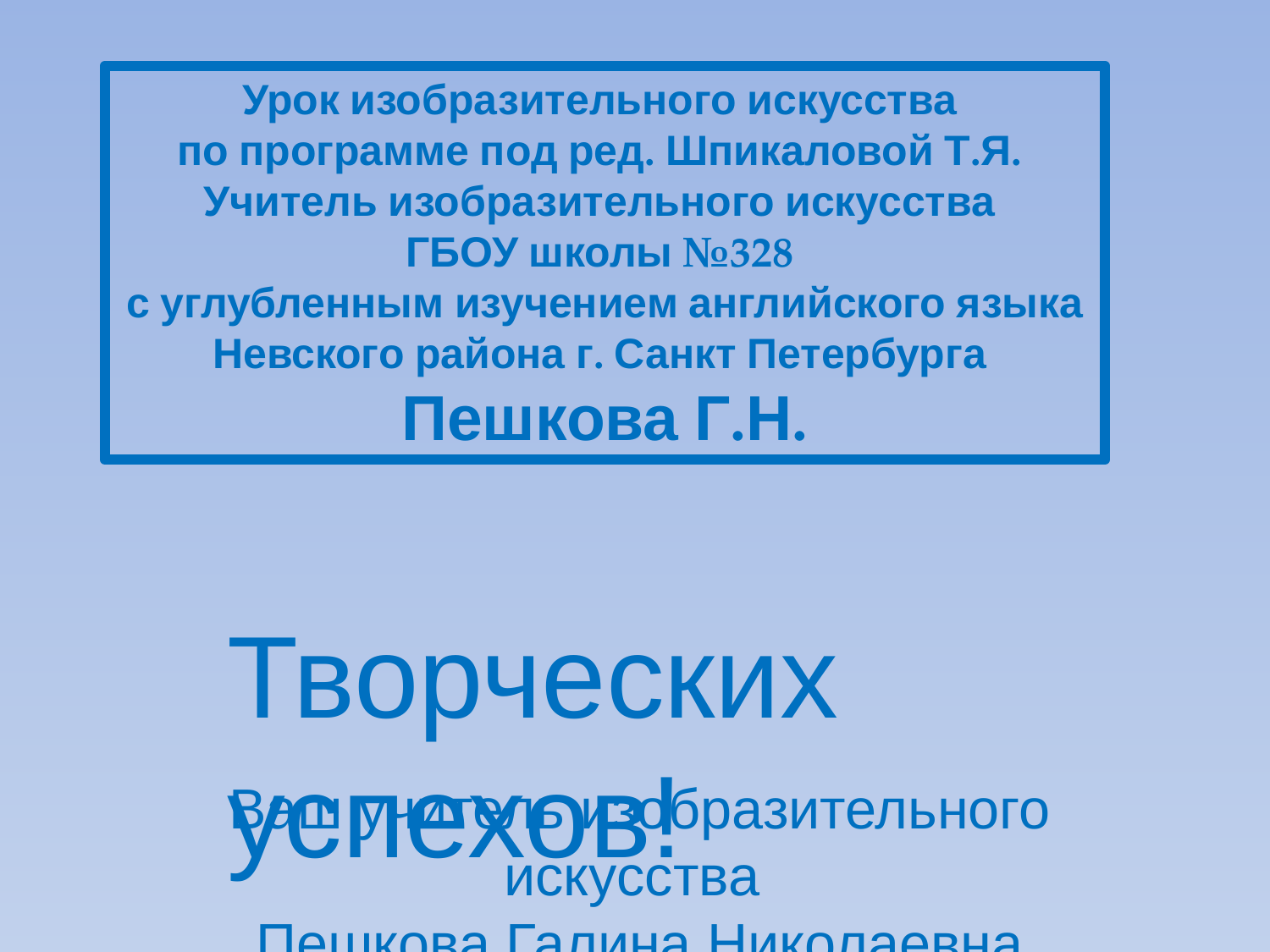

Урок изобразительного искусства
по программе под ред. Шпикаловой Т.Я.
Учитель изобразительного искусства
ГБОУ школы №328
с углубленным изучением английского языка Невского района г. Санкт Петербурга
Пешкова Г.Н.
Творческих успехов!
Ваш учитель изобразительного искусства
Пешкова Галина Николаевна